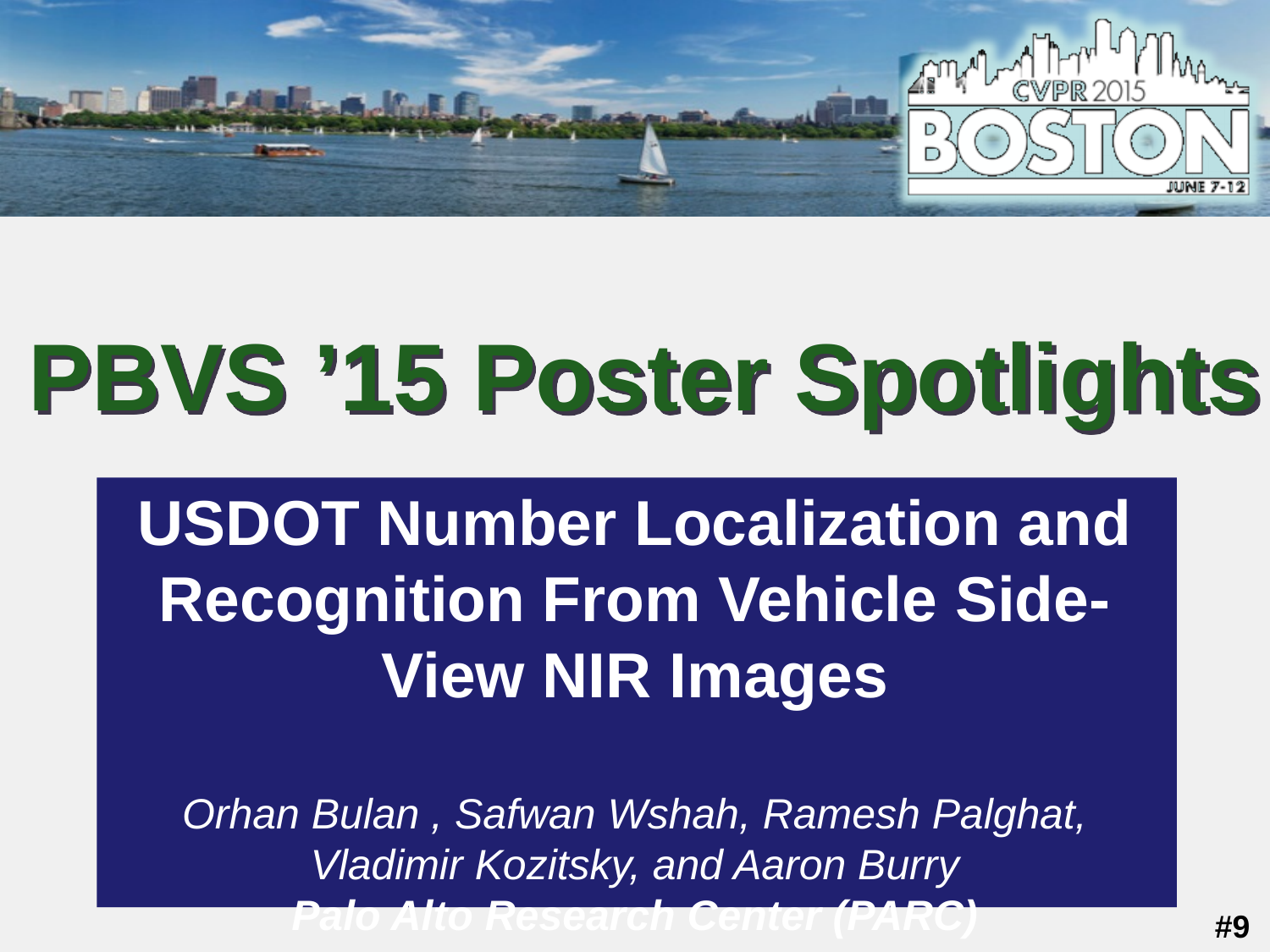

USDOT Number Localization and Recognition From Vehicle Side-View NIR Images

Orhan Bulan , Safwan Wshah, Ramesh Palghat, Vladimir Kozitsky, and Aaron Burry
Palo Alto Research Center (PARC)
#9